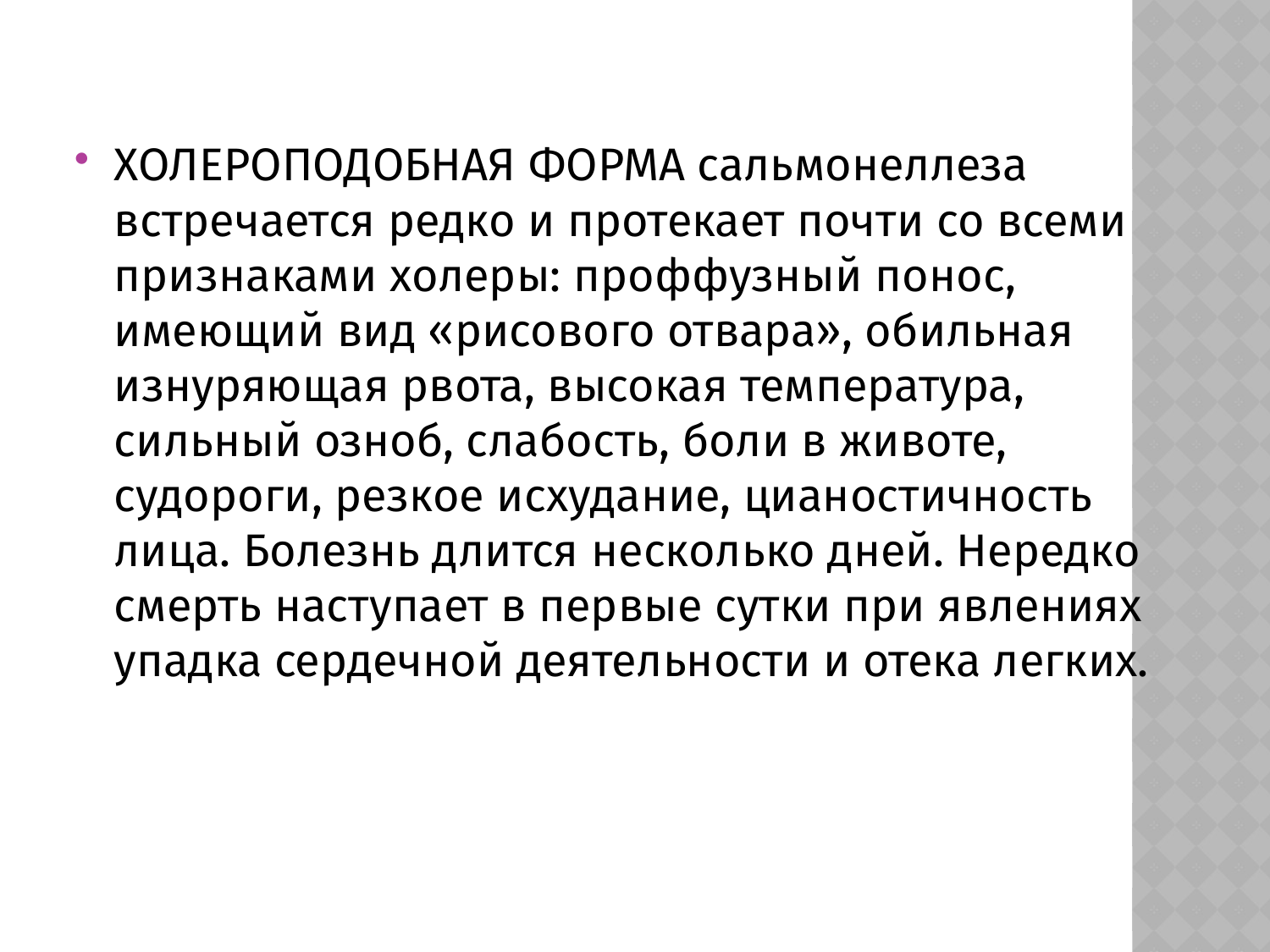

ХОЛЕРОПОДОБНАЯ ФОРМА сальмонеллеза встречается редко и протекает почти со всеми признаками холеры: проффузный понос, имеющий вид «рисового отвара», обильная изнуряющая рвота, высокая температура, сильный озноб, слабость, боли в животе, судороги, резкое исхудание, цианостичность лица. Болезнь длится несколько дней. Нередко смерть наступает в первые сутки при явлениях упадка сердечной деятельности и отека легких.